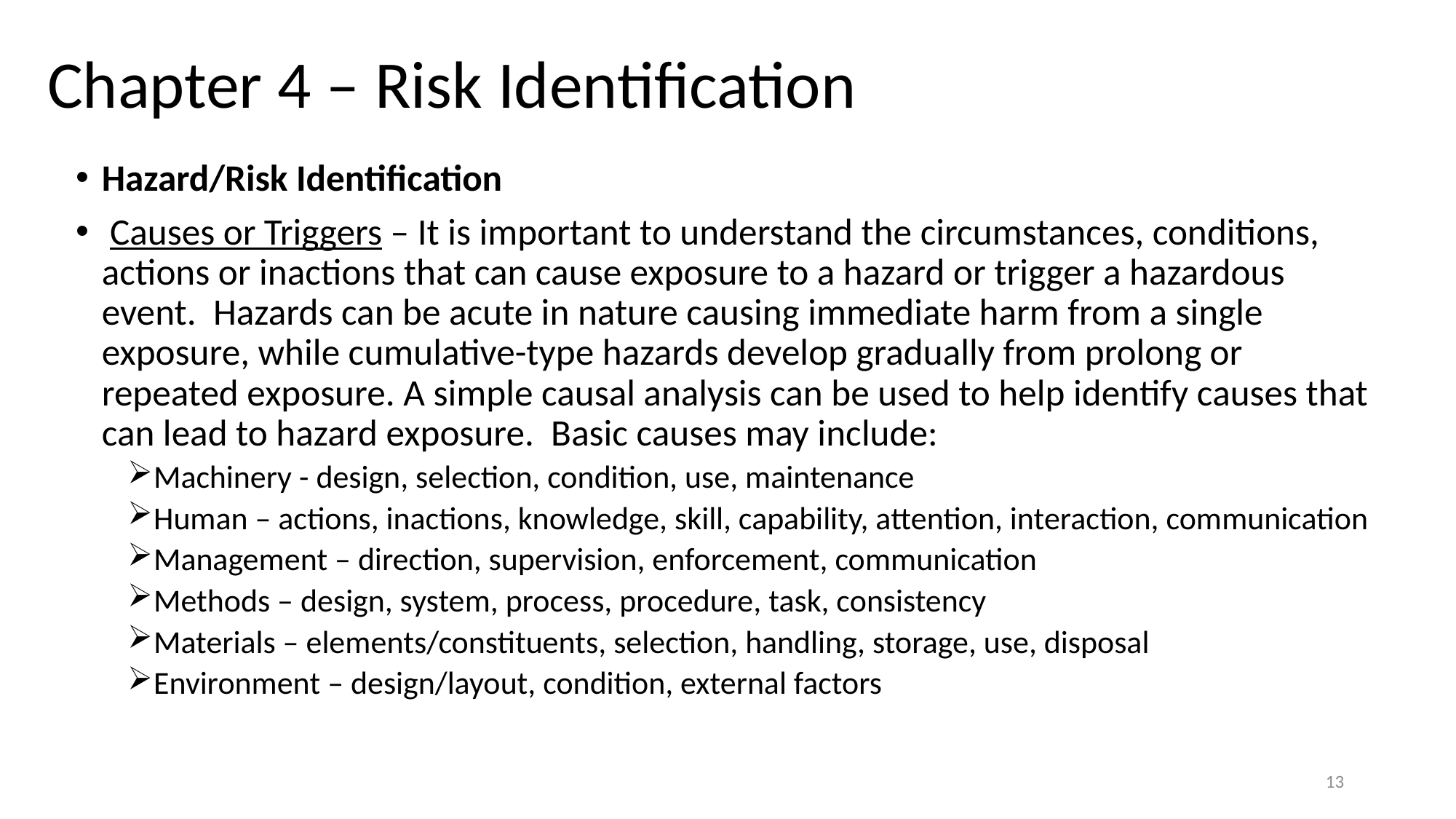

# Chapter 4 – Risk Identification
Hazard/Risk Identification
 Causes or Triggers – It is important to understand the circumstances, conditions, actions or inactions that can cause exposure to a hazard or trigger a hazardous event.  Hazards can be acute in nature causing immediate harm from a single exposure, while cumulative-type hazards develop gradually from prolong or repeated exposure. A simple causal analysis can be used to help identify causes that can lead to hazard exposure.  Basic causes may include:
Machinery - design, selection, condition, use, maintenance
Human – actions, inactions, knowledge, skill, capability, attention, interaction, communication
Management – direction, supervision, enforcement, communication
Methods – design, system, process, procedure, task, consistency
Materials – elements/constituents, selection, handling, storage, use, disposal
Environment – design/layout, condition, external factors
13